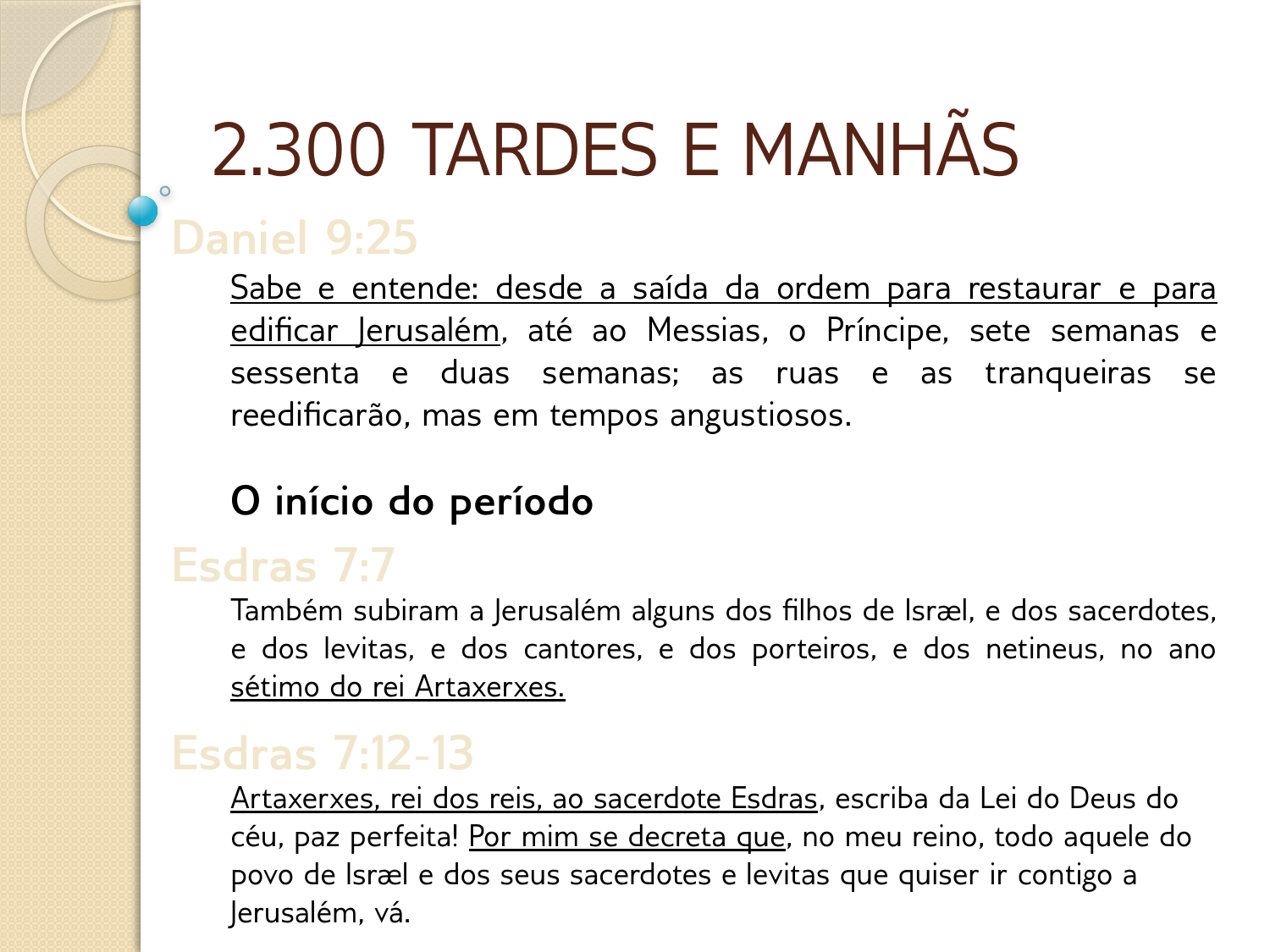

2.300 TARDES E MANHÃS
Daniel 9:25
Sabe e entende: desde a saída da ordem para restaurar e para edificar Jerusalém, até ao Messias, o Príncipe, sete semanas e sessenta e duas semanas; as ruas e as tranqueiras se reedificarão, mas em tempos angustiosos.
O início do período
Esdras 7:7
Também subiram a Jerusalém alguns dos filhos de Israel, e dos sacerdotes, e dos levitas, e dos cantores, e dos porteiros, e dos netineus, no ano sétimo do rei Artaxerxes.
Esdras 7:12-13
Artaxerxes, rei dos reis, ao sacerdote Esdras, escriba da Lei do Deus do céu, paz perfeita! Por mim se decreta que, no meu reino, todo aquele do povo de Israel e dos seus sacerdotes e levitas que quiser ir contigo a Jerusalém, vá.